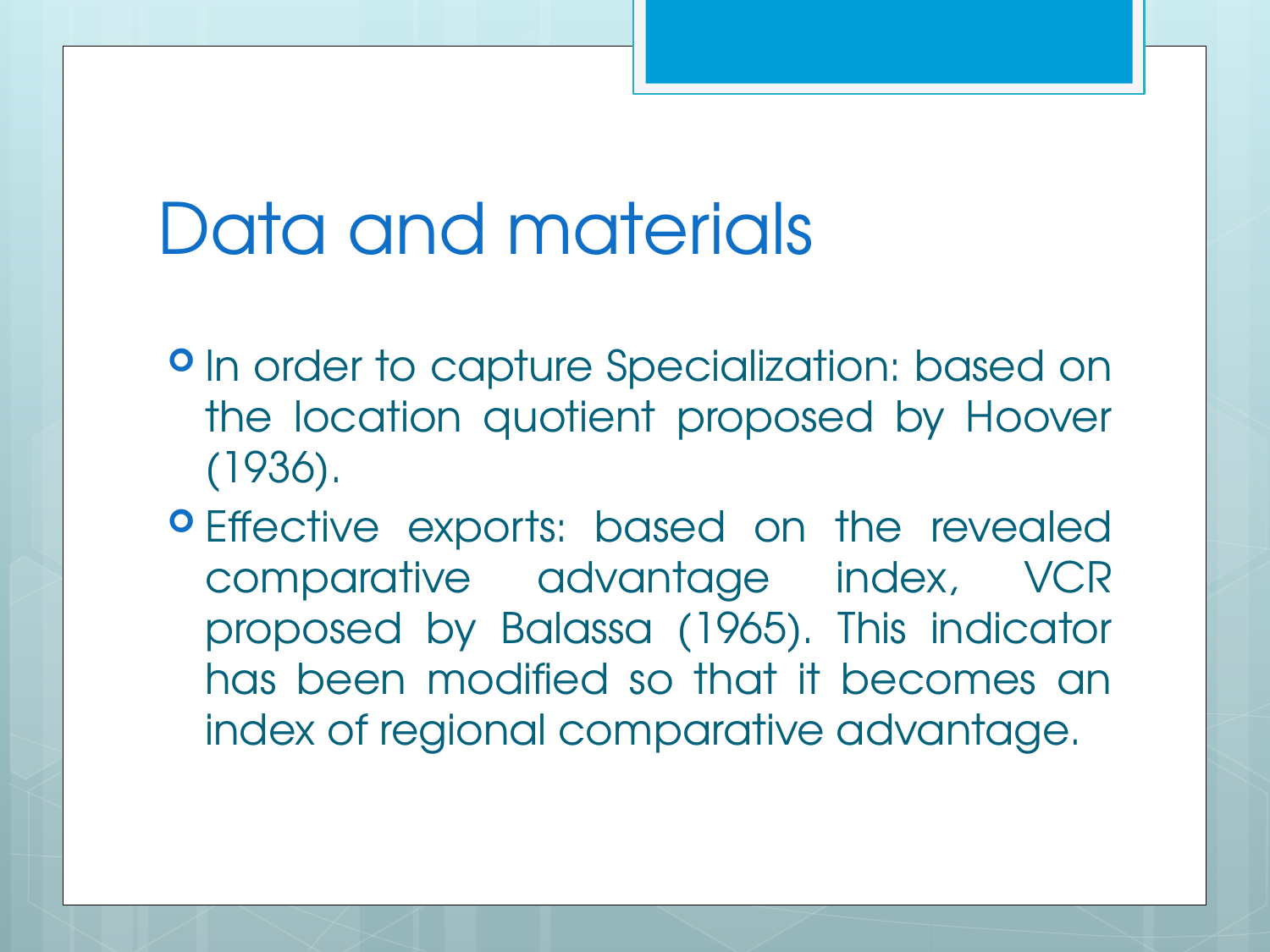

# Data and materials
In order to capture Specialization: based on the location quotient proposed by Hoover (1936).
Effective exports: based on the revealed comparative advantage index, VCR proposed by Balassa (1965). This indicator has been modified so that it becomes an index of regional comparative advantage.